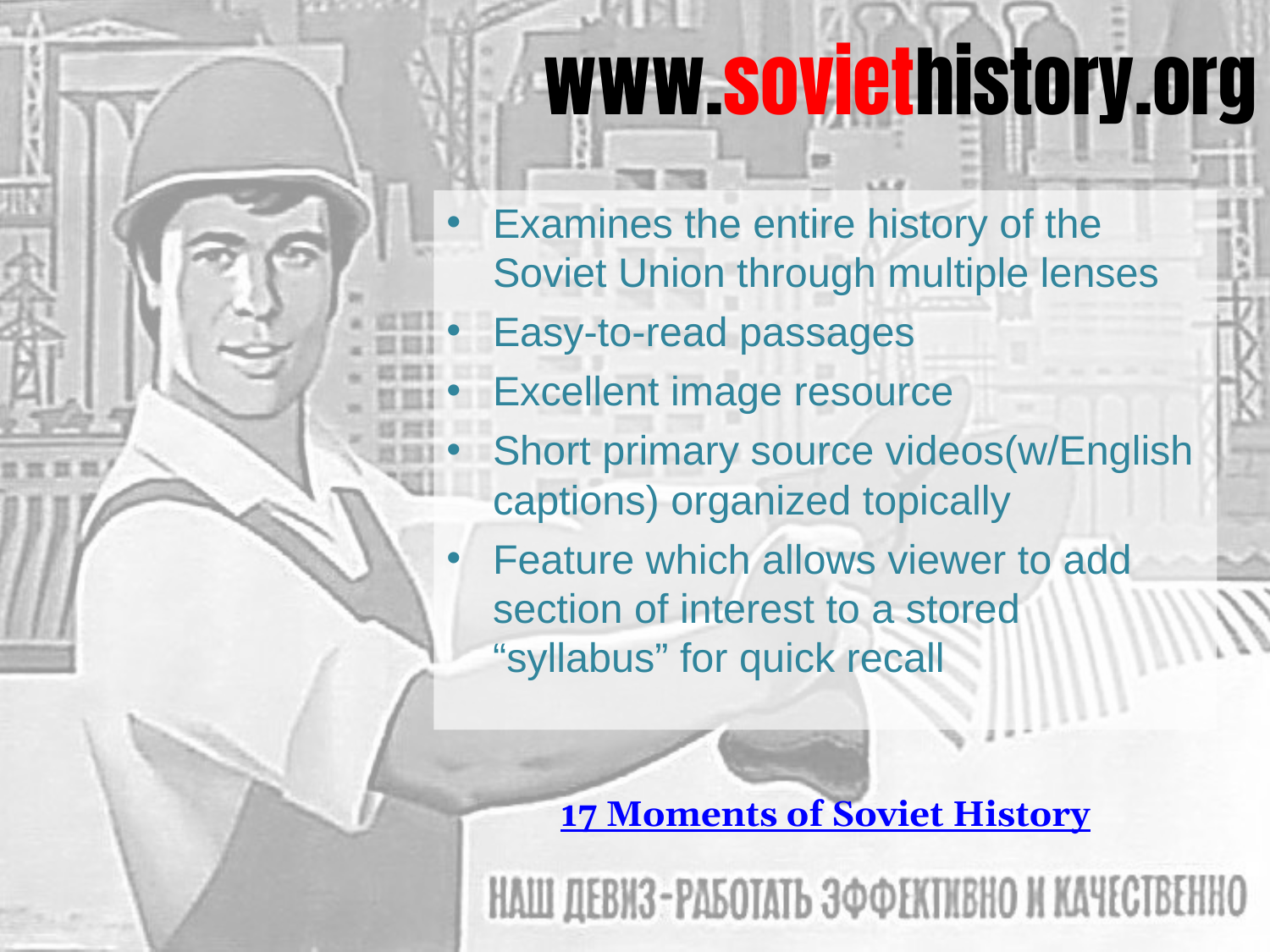

# www.soviethistory.org
Examines the entire history of the Soviet Union through multiple lenses
Easy-to-read passages
Excellent image resource
Short primary source videos(w/English captions) organized topically
Feature which allows viewer to add section of interest to a stored “syllabus” for quick recall
17 Moments of Soviet History